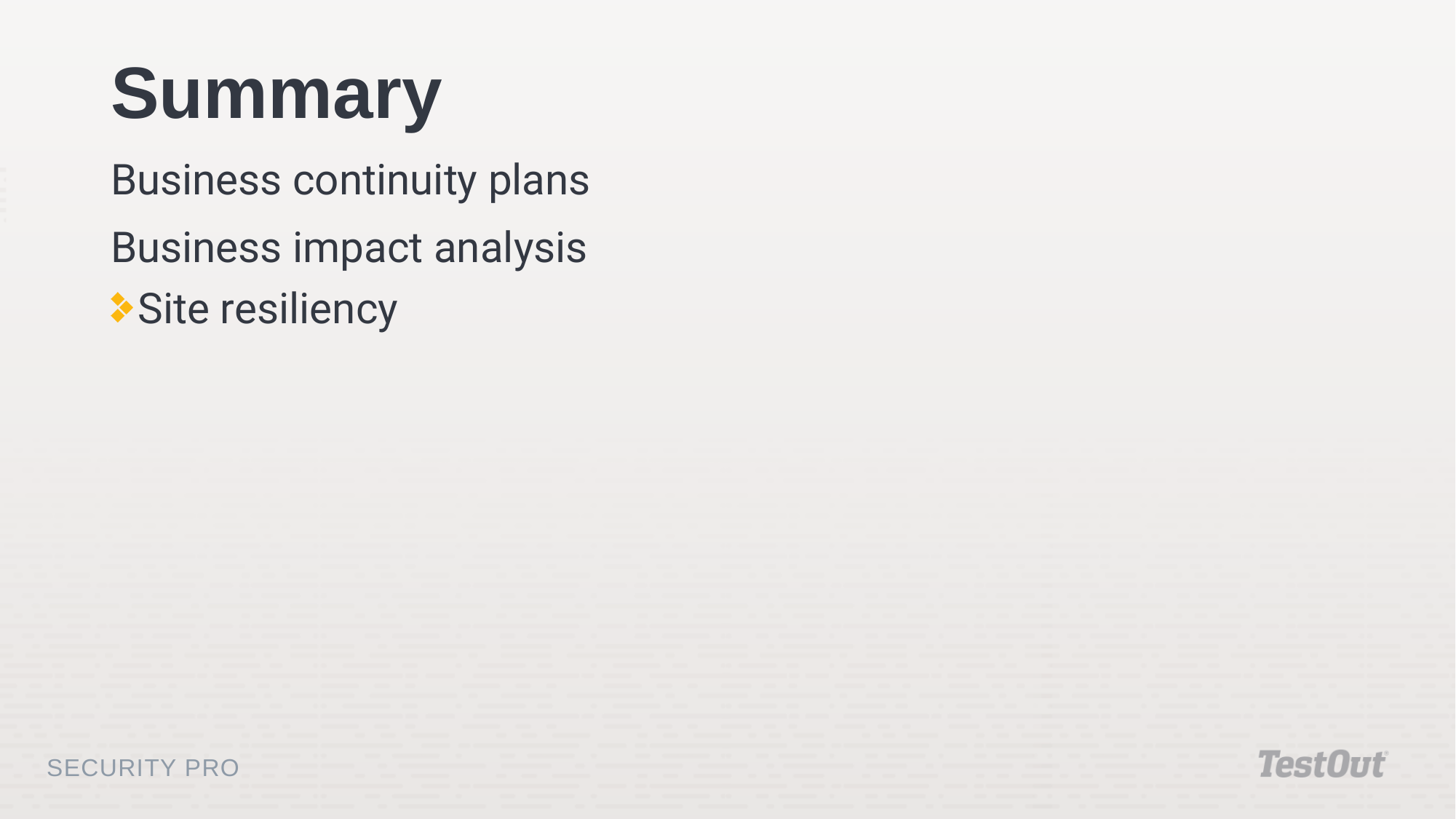

# Summary
Business continuity plans
Business impact analysis
Site resiliency
Security Pro